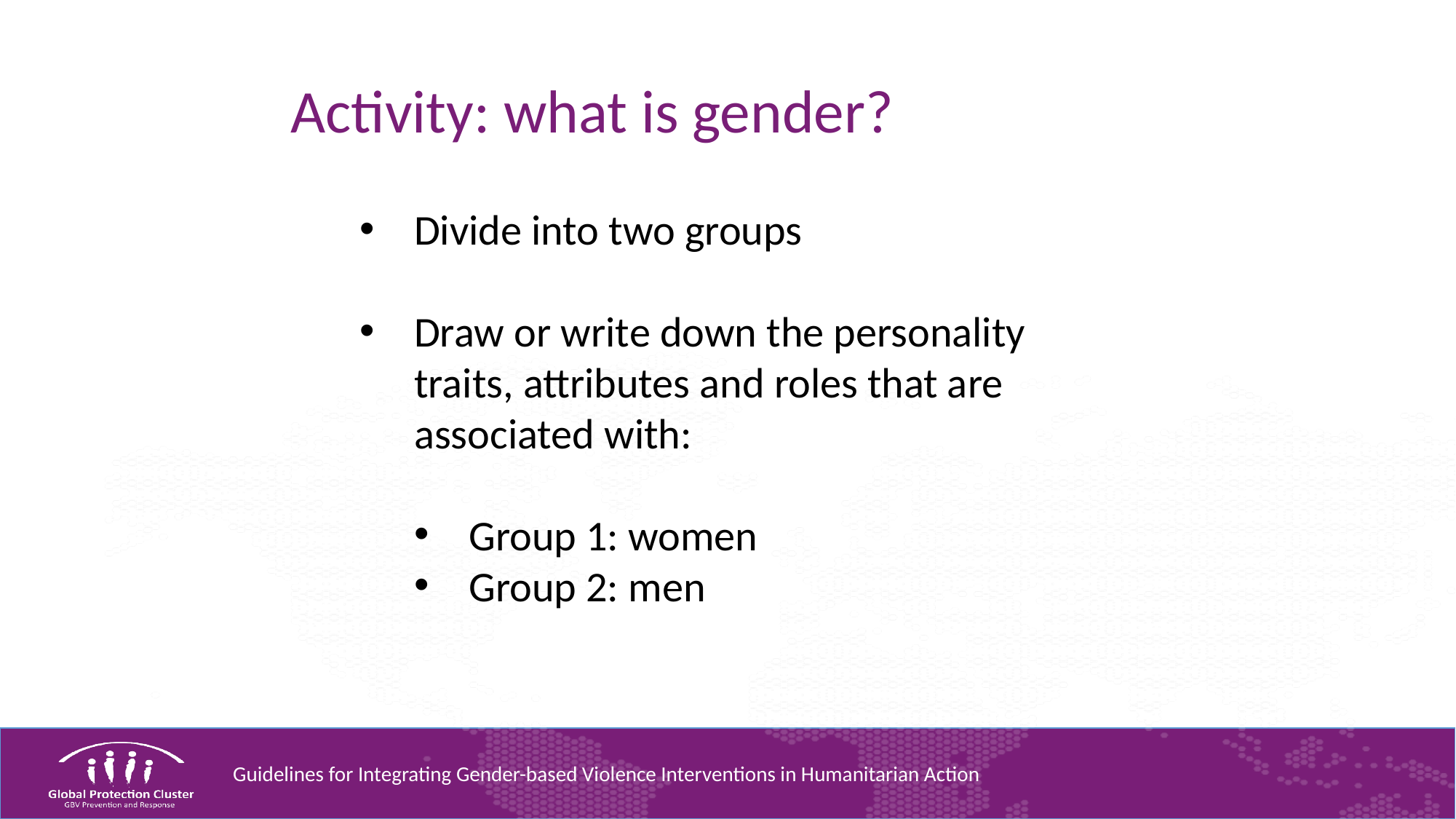

Activity: what is gender?
Divide into two groups

Draw or write down the personality traits, attributes and roles that are associated with:

Group 1: women
Group 2: men